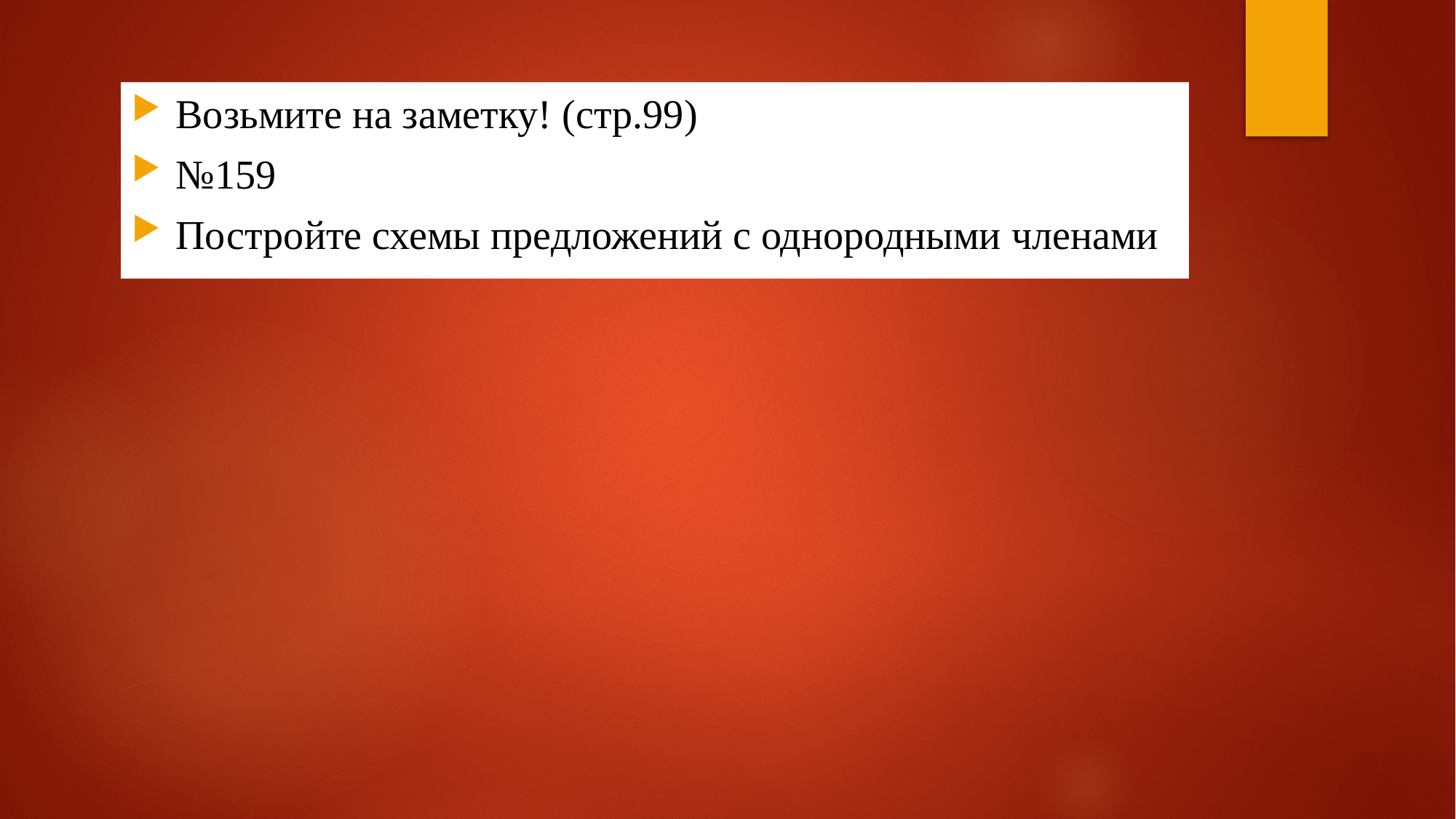

Возьмите на заметку! (стр.99)
№159
Постройте схемы предложений с однородными членами